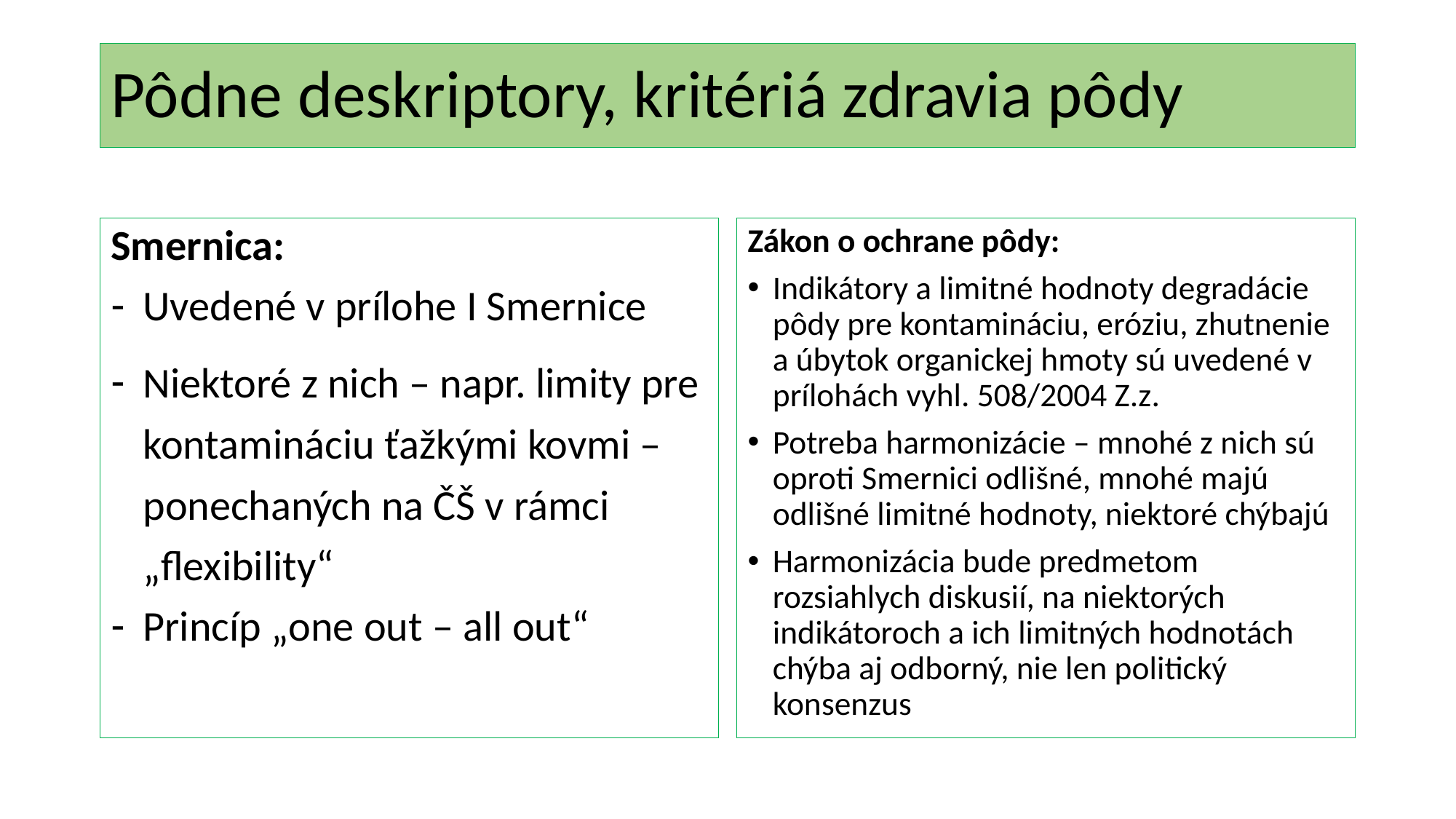

# Pôdne deskriptory, kritériá zdravia pôdy
Smernica:
Uvedené v prílohe I Smernice
Niektoré z nich – napr. limity pre kontamináciu ťažkými kovmi – ponechaných na ČŠ v rámci „flexibility“
Princíp „one out – all out“

Zákon o ochrane pôdy:
Indikátory a limitné hodnoty degradácie pôdy pre kontamináciu, eróziu, zhutnenie a úbytok organickej hmoty sú uvedené v prílohách vyhl. 508/2004 Z.z.
Potreba harmonizácie – mnohé z nich sú oproti Smernici odlišné, mnohé majú odlišné limitné hodnoty, niektoré chýbajú
Harmonizácia bude predmetom rozsiahlych diskusií, na niektorých indikátoroch a ich limitných hodnotách chýba aj odborný, nie len politický konsenzus